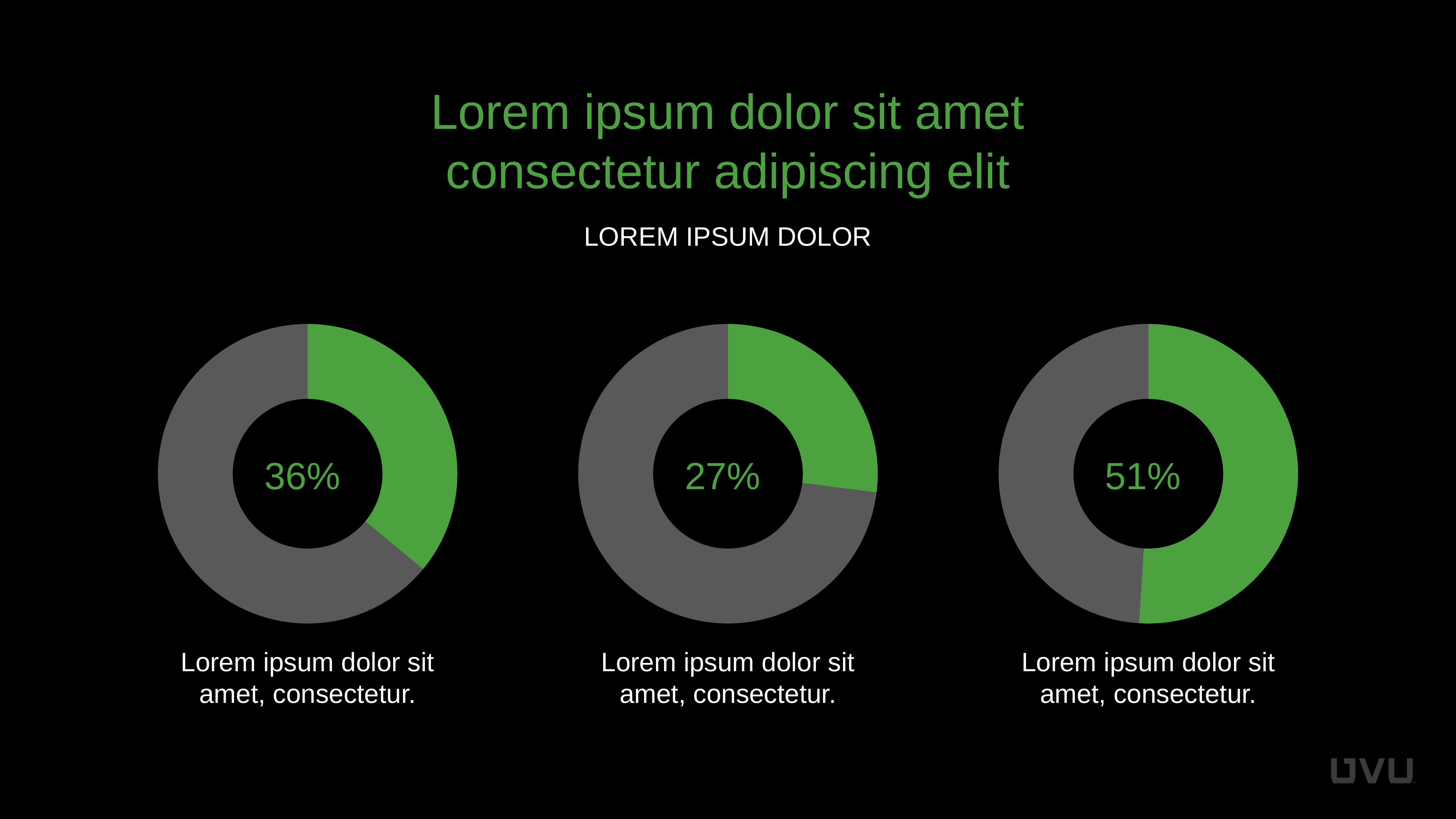

Lorem ipsum dolor sit amet consectetur adipiscing elit
Lorem ipsum dolor

### Chart

| Category | Region 1 |
|---|---|
| April | 36.0 |
| May | 64.0 |

### Chart

| Category | Region 1 |
|---|---|
| April | 27.0 |
| May | 73.0 |

### Chart

| Category | Region 1 |
|---|---|
| April | 51.0 |
| May | 49.0 |
36%
27%
51%
Lorem ipsum dolor sit amet, consectetur.
Lorem ipsum dolor sit amet, consectetur.
Lorem ipsum dolor sit amet, consectetur.